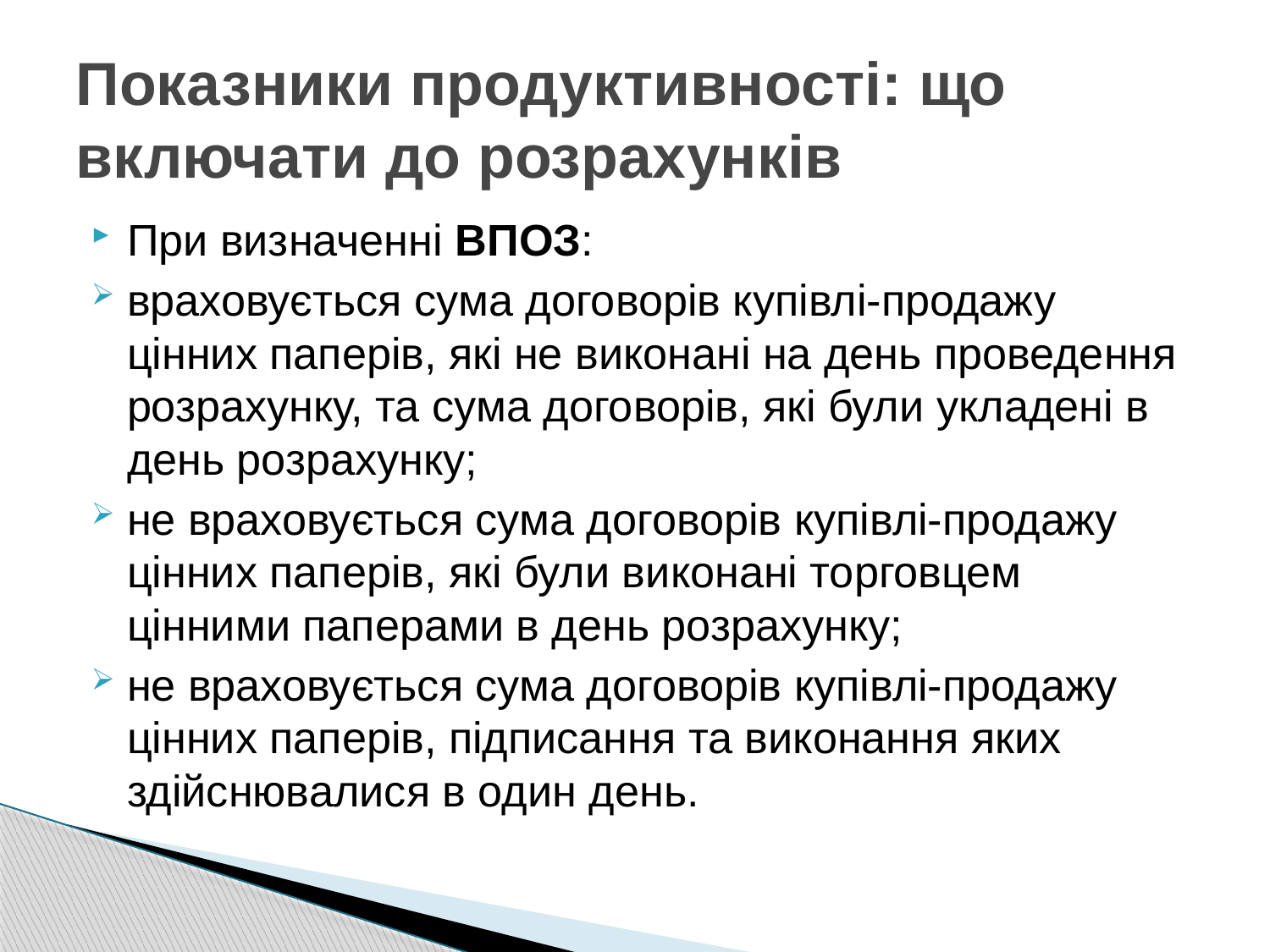

# Показники продуктивності: що включати до розрахунків
При визначенні ВПОЗ:
враховується сума договорів купівлі-продажу цінних паперів, які не виконані на день проведення розрахунку, та сума договорів, які були укладені в день розрахунку;
не враховується сума договорів купівлі-продажу цінних паперів, які були виконані торговцем цінними паперами в день розрахунку;
не враховується сума договорів купівлі-продажу цінних паперів, підписання та виконання яких здійснювалися в один день.